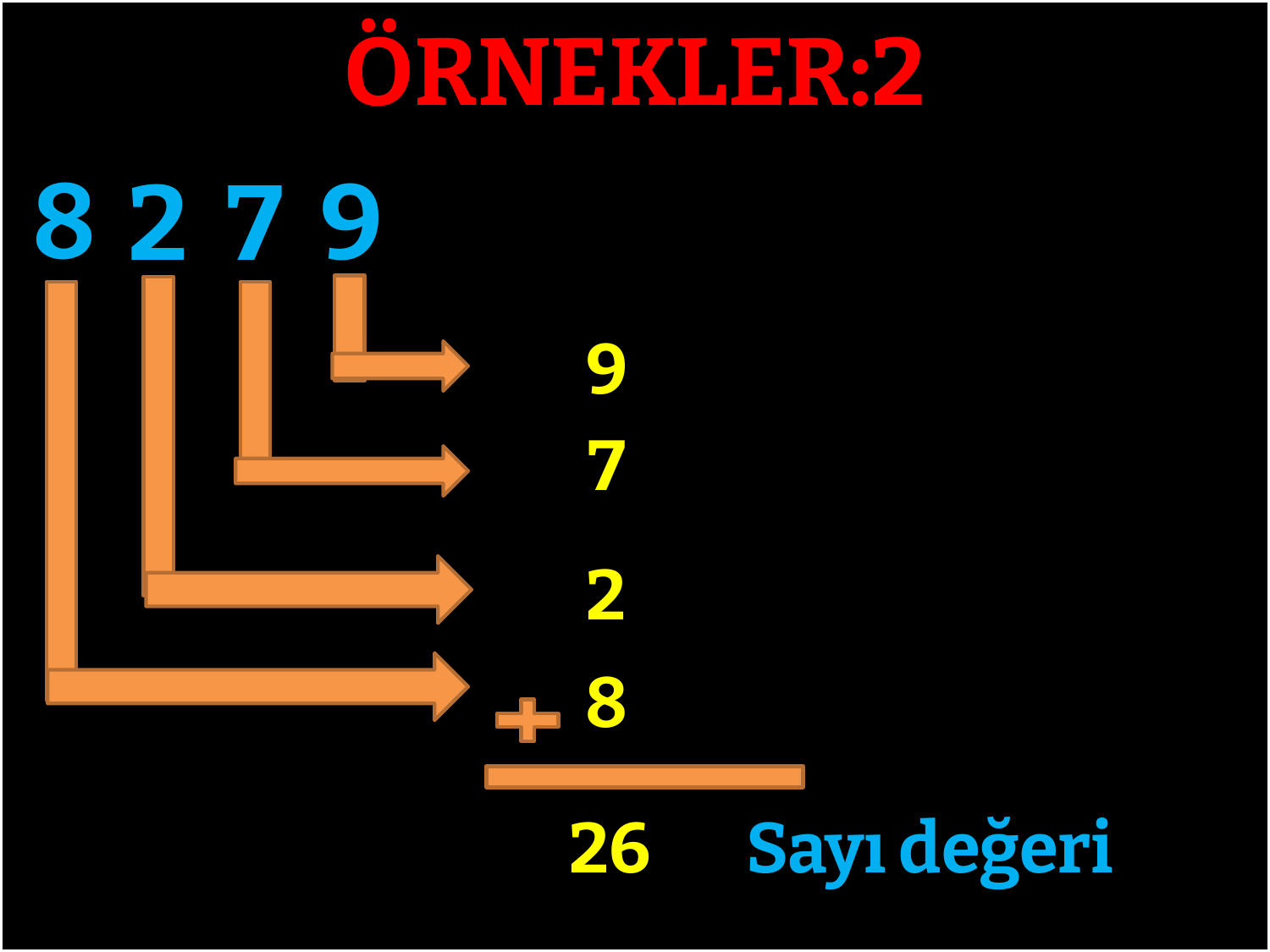

ÖRNEKLER:2
8
9
2
7

#
9

7

2

8

26
Sayı değeri